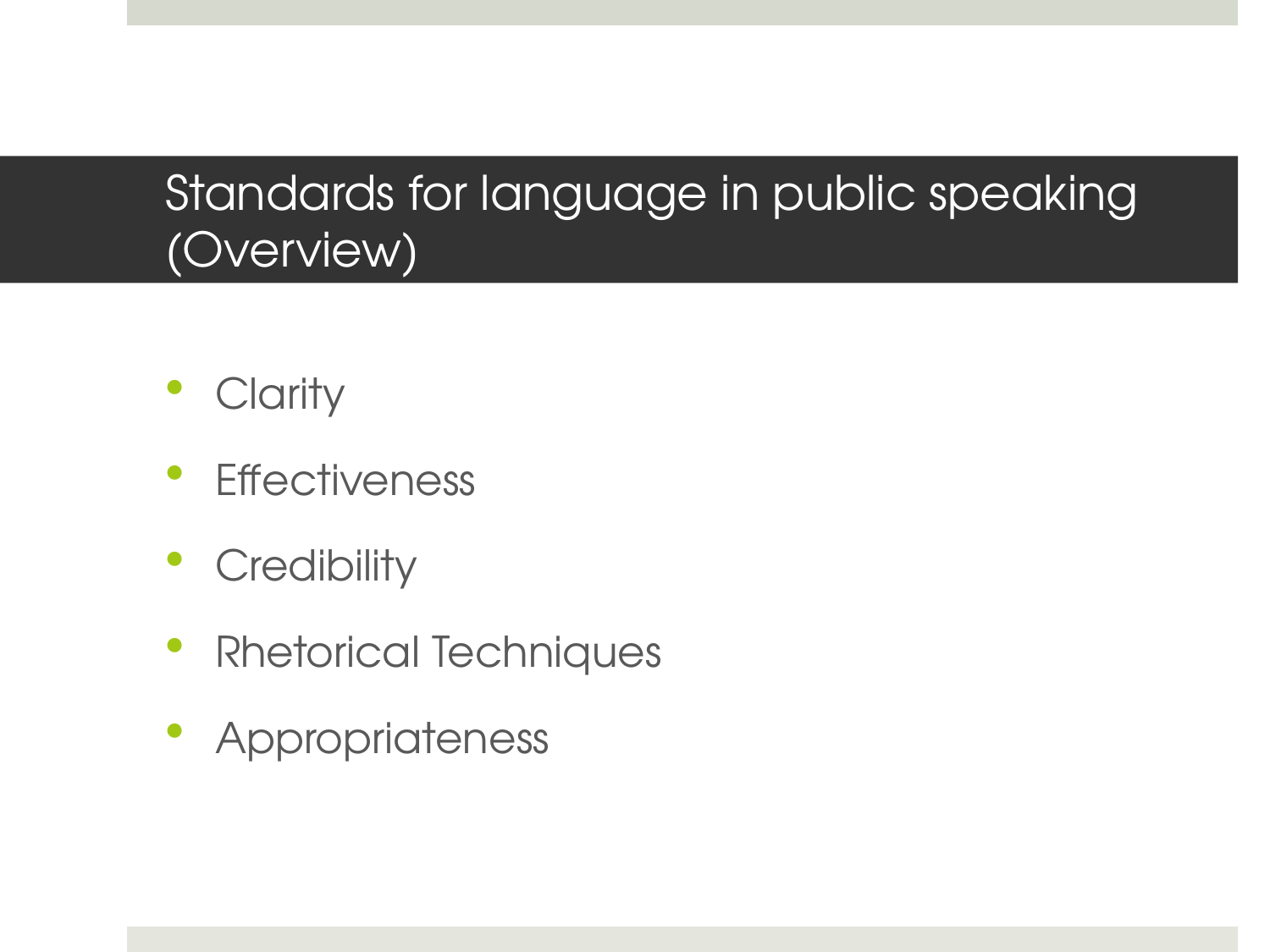

# Standards for language in public speaking (Overview)
Clarity
Effectiveness
Credibility
Rhetorical Techniques
Appropriateness